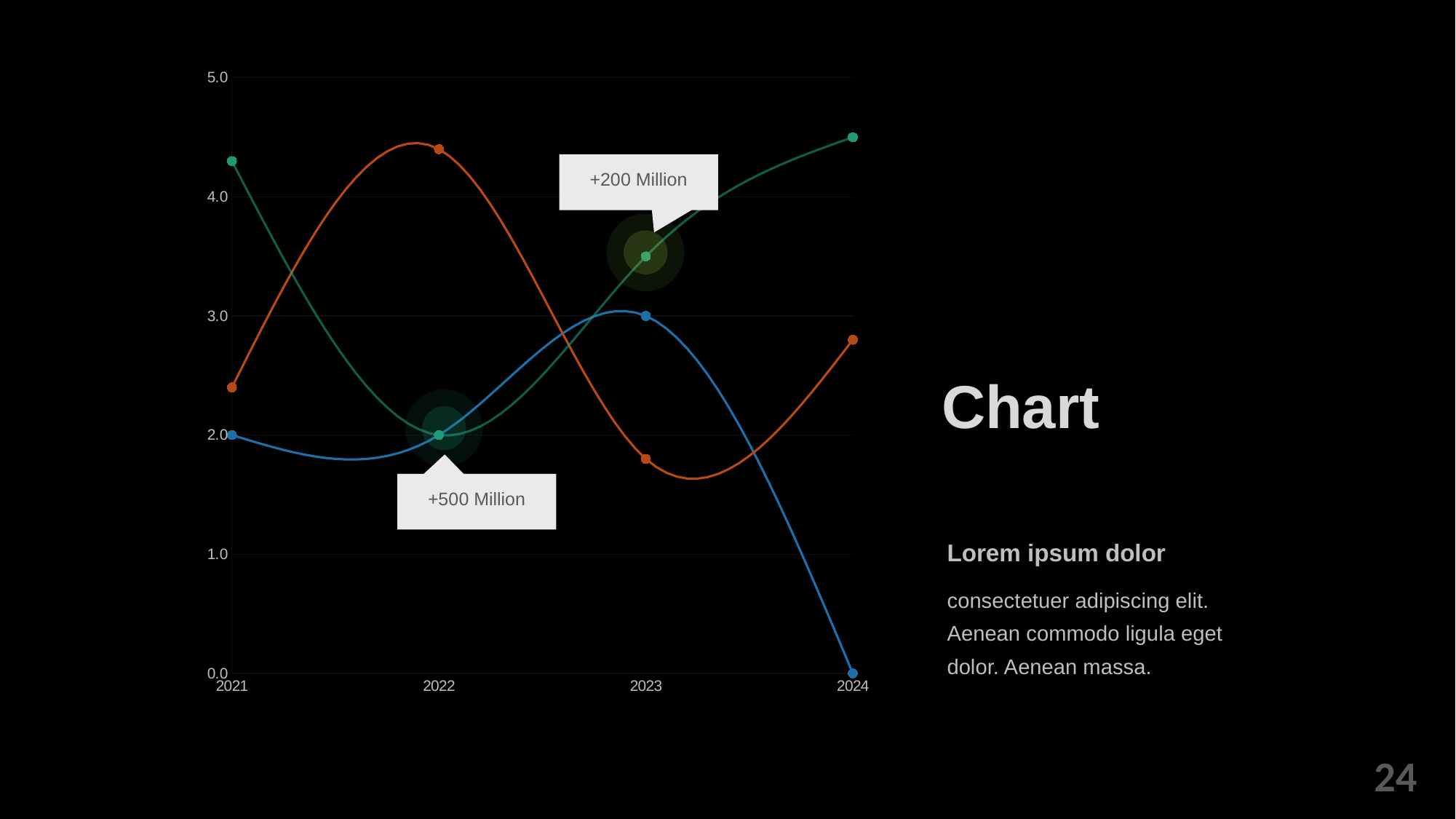

### Chart

| Category | Series 1 | Series 2 | Series 3 |
|---|---|---|---|
+200 Million

Chart

+500 Million
Lorem ipsum dolor
consectetuer adipiscing elit. Aenean commodo ligula eget dolor. Aenean massa.